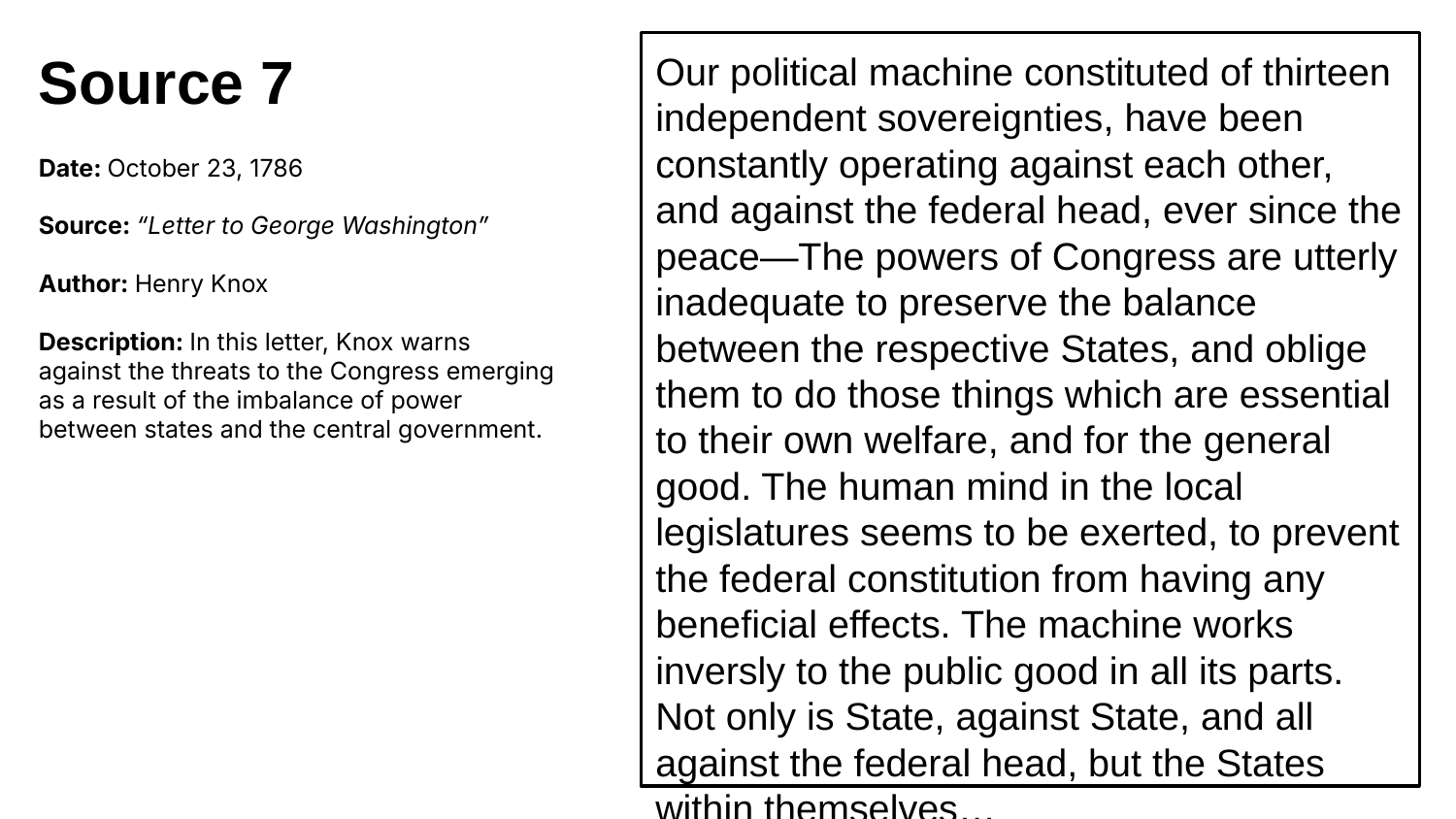

Source 7

Date: October 23, 1786

Source: “Letter to George Washington”

Author: Henry Knox

Description: In this letter, Knox warns against the threats to the Congress emerging as a result of the imbalance of power between states and the central government.

Our political machine constituted of thirteen independent sovereignties, have been constantly operating against each other, and against the federal head, ever since the peace—The powers of Congress are utterly inadequate to preserve the balance between the respective States, and oblige them to do those things which are essential to their own welfare, and for the general good. The human mind in the local legislatures seems to be exerted, to prevent the federal constitution from having any beneficial effects. The machine works inversly to the public good in all its parts. Not only is State, against State, and all against the federal head, but the States within themselves…